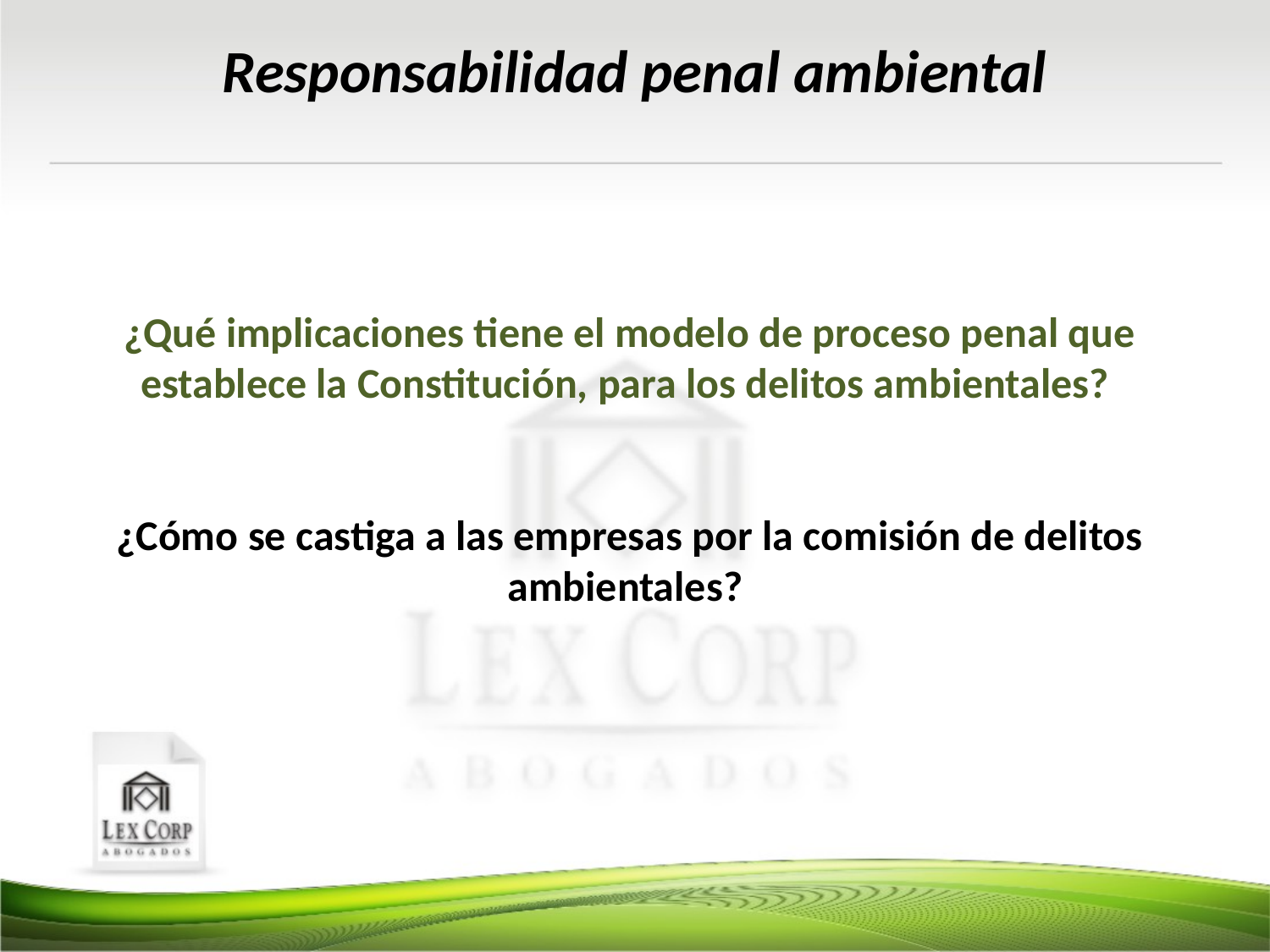

Responsabilidad penal ambiental

¿Qué implicaciones tiene el modelo de proceso penal que establece la Constitución, para los delitos ambientales?

¿Cómo se castiga a las empresas por la comisión de delitos ambientales?